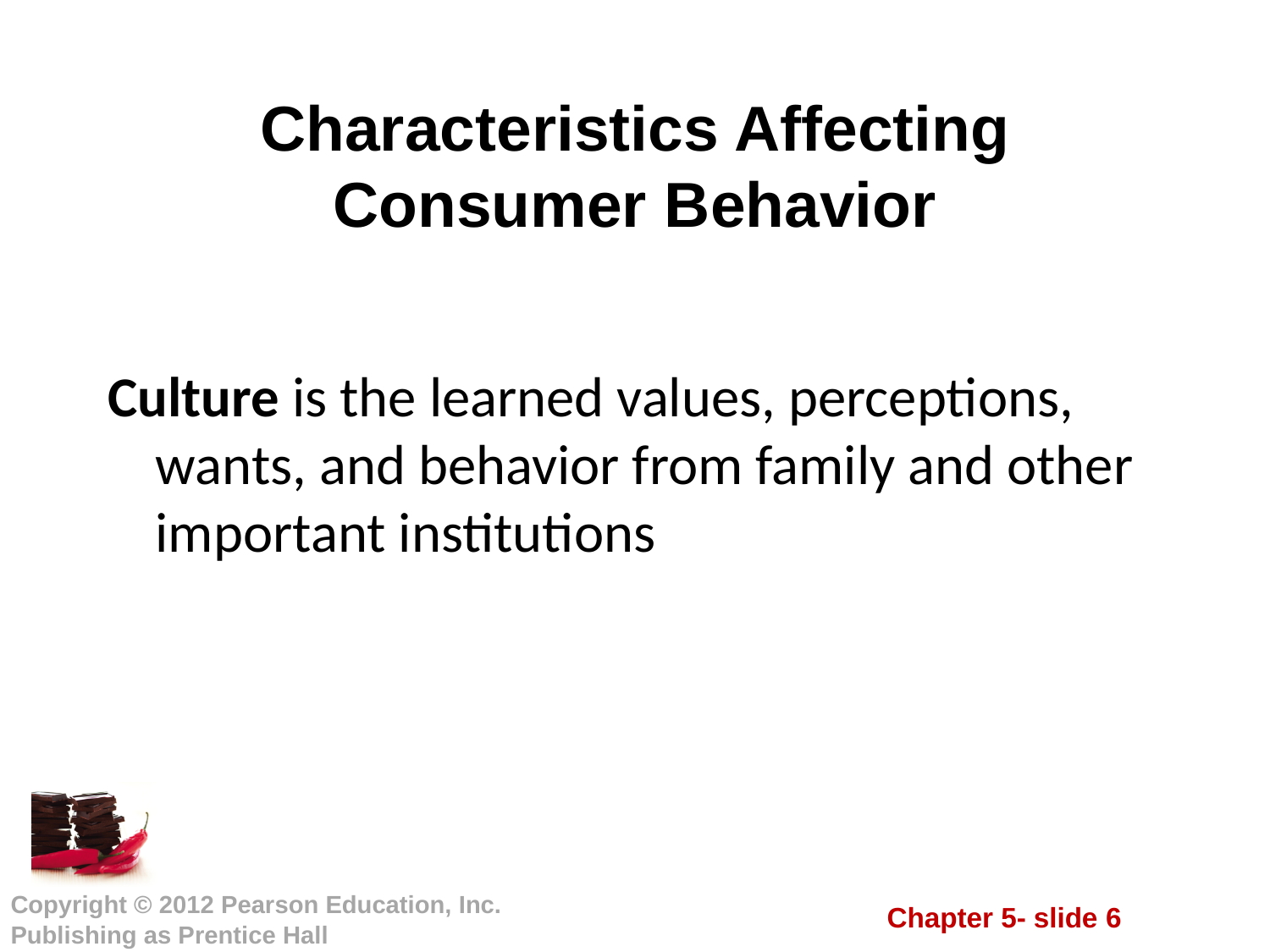

# Characteristics Affecting Consumer Behavior

Culture is the learned values, perceptions, wants, and behavior from family and other important institutions